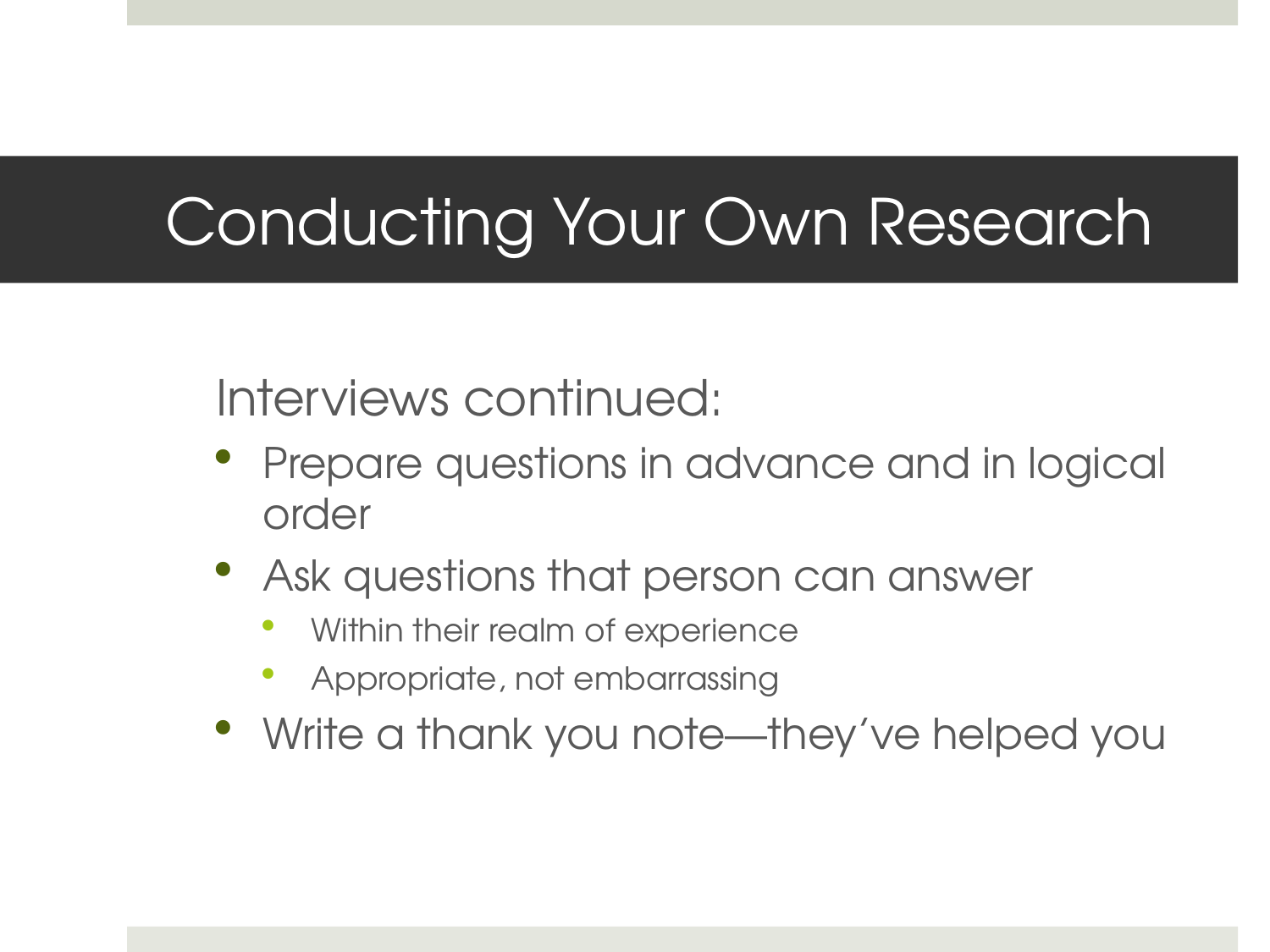

# Conducting Your Own Research
Interviews continued:
Prepare questions in advance and in logical order
Ask questions that person can answer
Within their realm of experience
Appropriate, not embarrassing
Write a thank you note—they’ve helped you